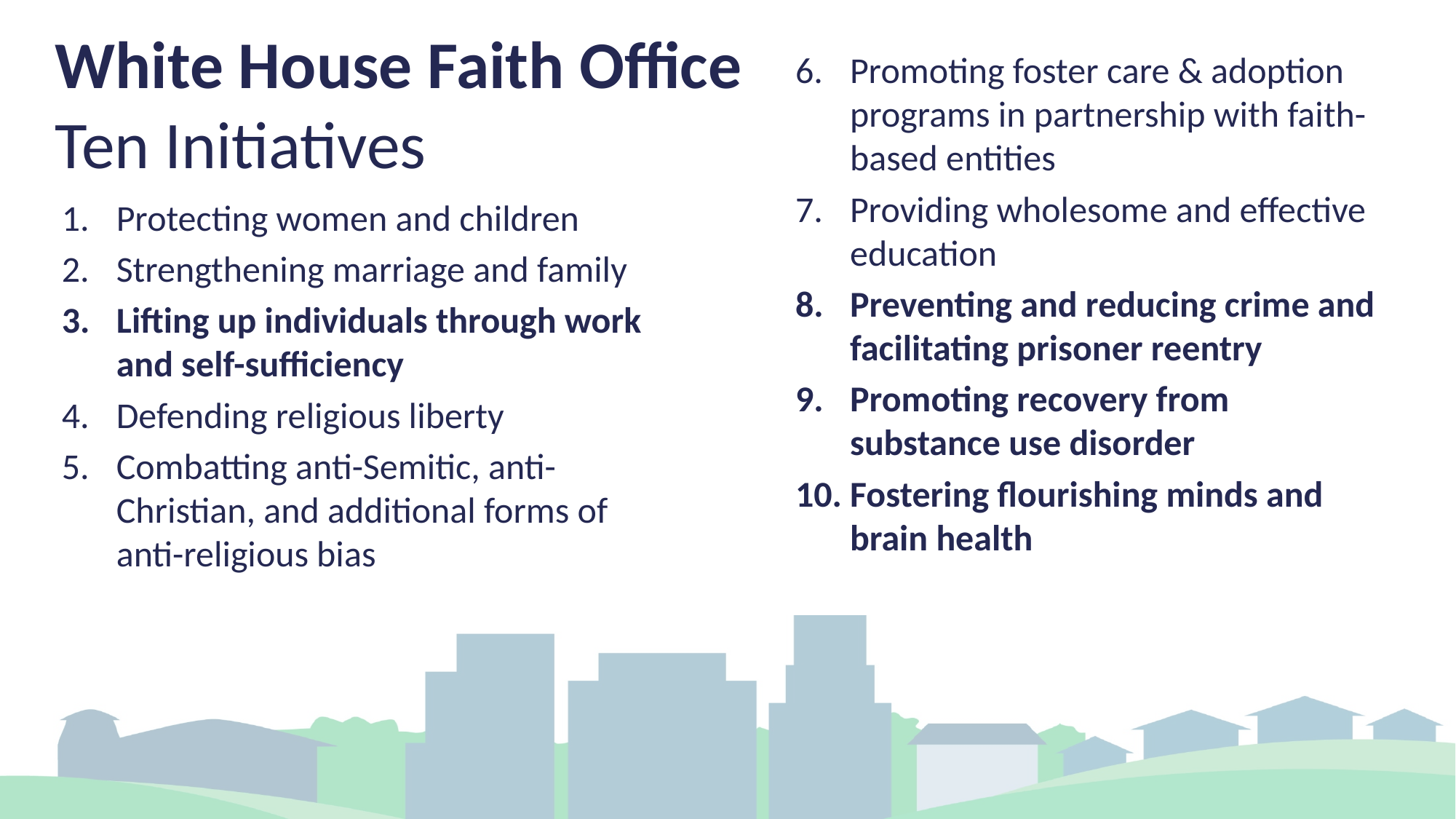

White House Faith Office
 Ten Initiatives
Promoting foster care & adoption programs in partnership with faith-based entities
Providing wholesome and effective education
Preventing and reducing crime and facilitating prisoner reentry
Promoting recovery from substance use disorder
Fostering flourishing minds and brain health
Protecting women and children
Strengthening marriage and family
Lifting up individuals through work and self-sufficiency
Defending religious liberty
Combatting anti-Semitic, anti-Christian, and additional forms of anti-religious bias